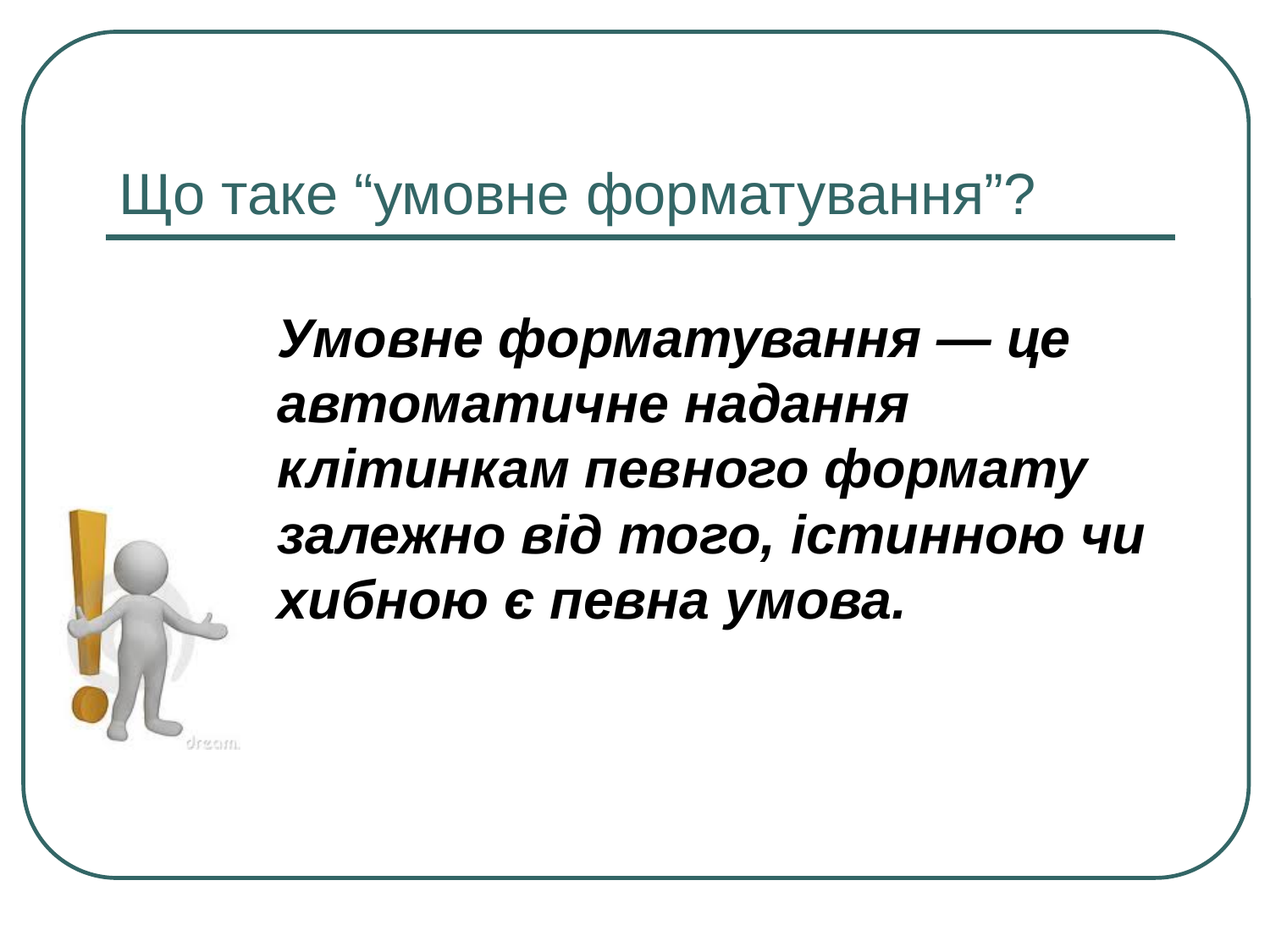

# Що таке “умовне форматування”?
Умовне форматування — це автоматичне надання клітинкам певного формату залежно від того, істинною чи хибною є певна умова.